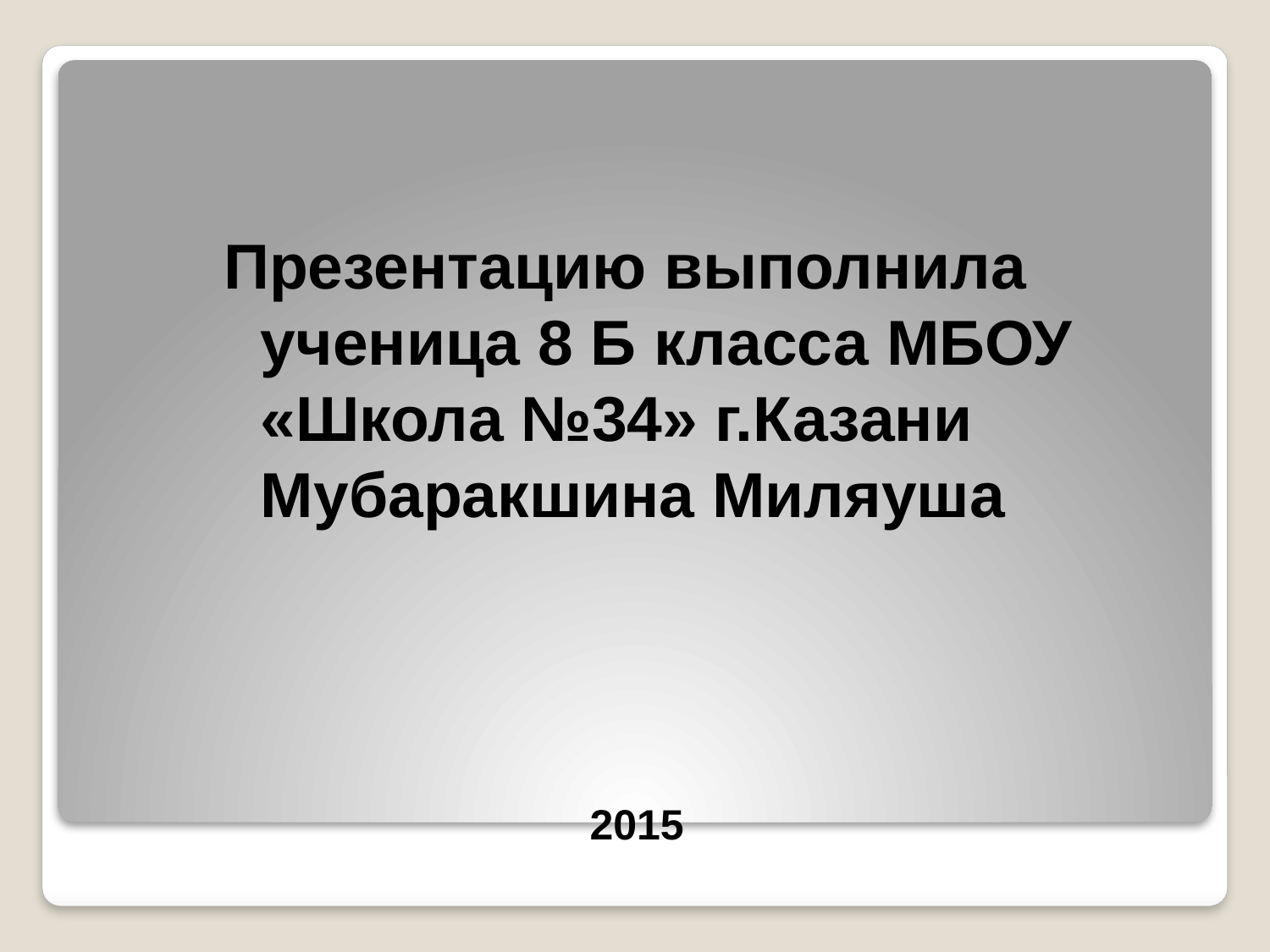

# Презентацию выполнила ученица 8 Б класса МБОУ «Школа №34» г.Казани Мубаракшина Миляуша

2015